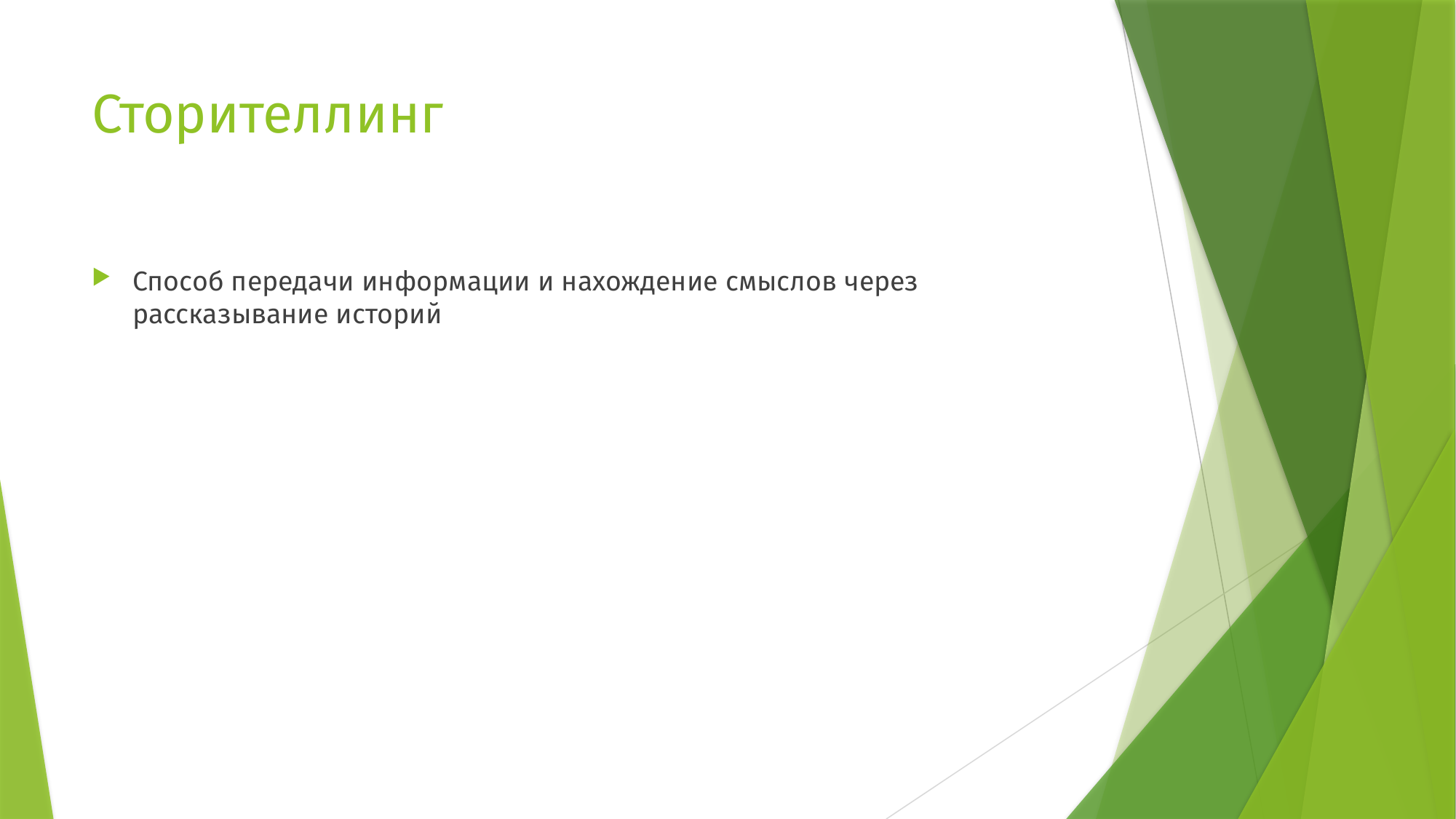

# Сторителлинг
Способ передачи информации и нахождение смыслов через рассказывание историй